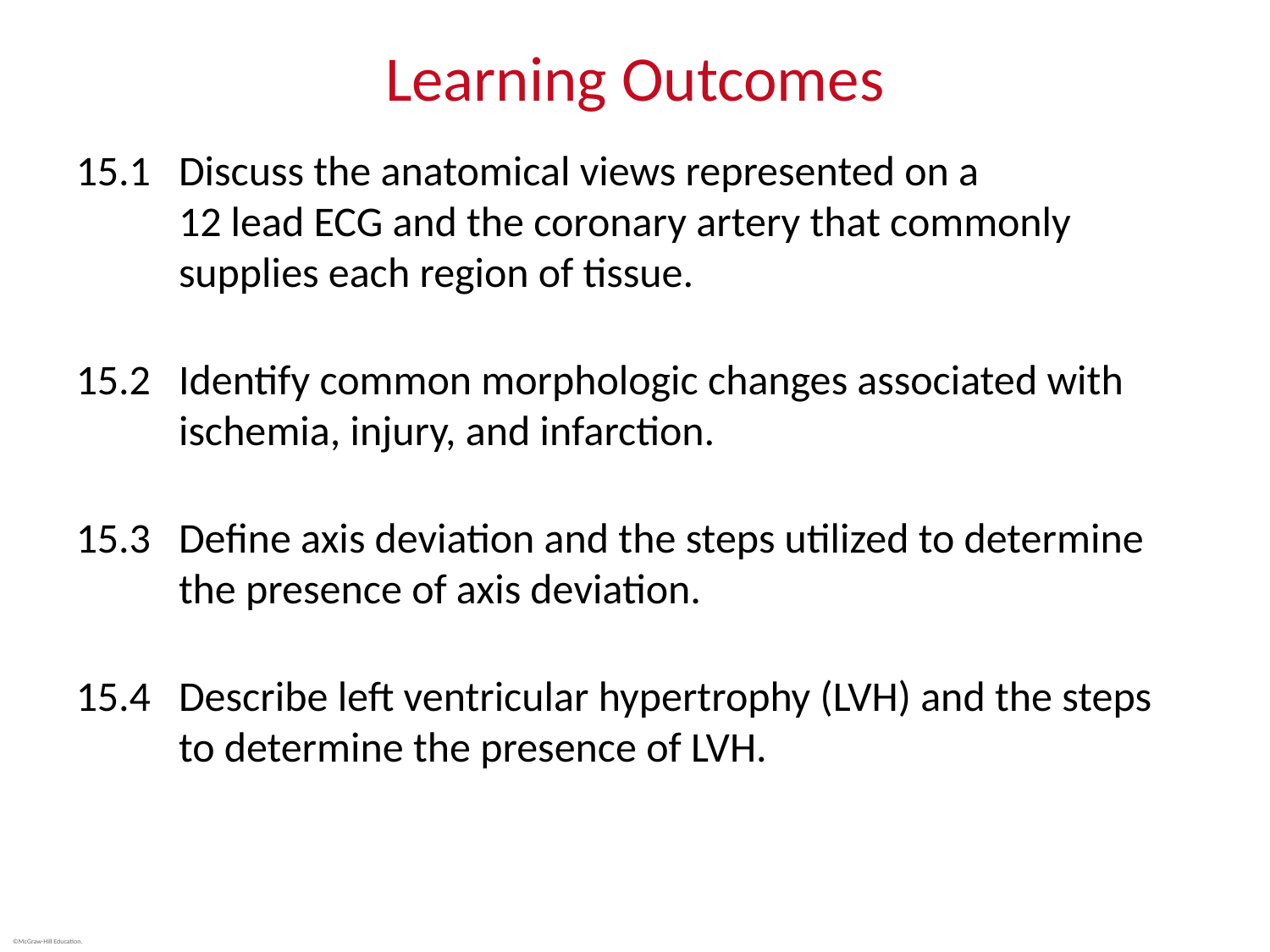

# Learning Outcomes
15.1	Discuss the anatomical views represented on a
12 lead ECG and the coronary artery that commonly supplies each region of tissue.
15.2	Identify common morphologic changes associated with ischemia, injury, and infarction.
15.3	Define axis deviation and the steps utilized to determine the presence of axis deviation.
15.4	Describe left ventricular hypertrophy (LVH) and the steps to determine the presence of LVH.